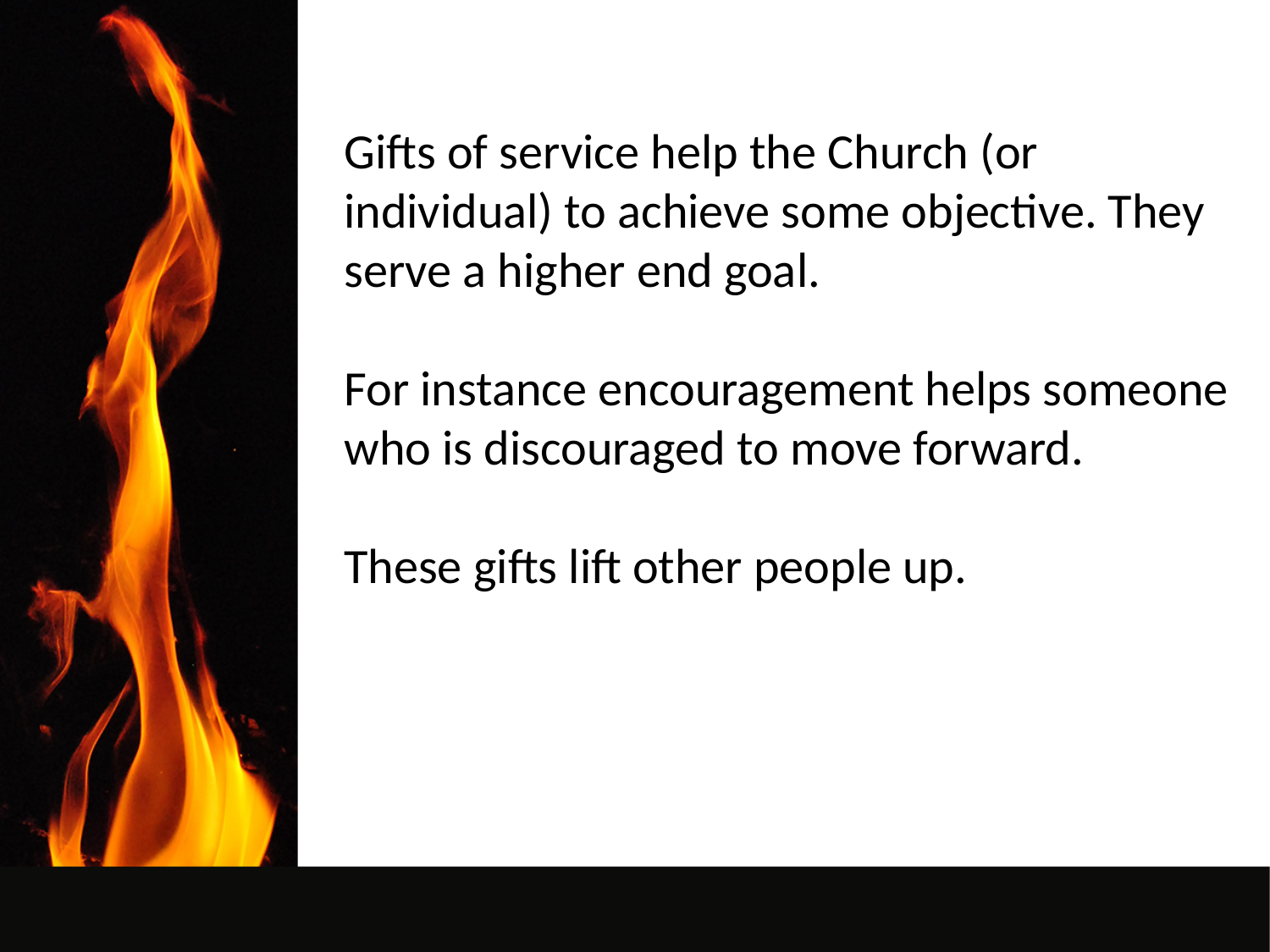

Gifts of service help the Church (or individual) to achieve some objective. They serve a higher end goal.

For instance encouragement helps someone who is discouraged to move forward.
These gifts lift other people up.